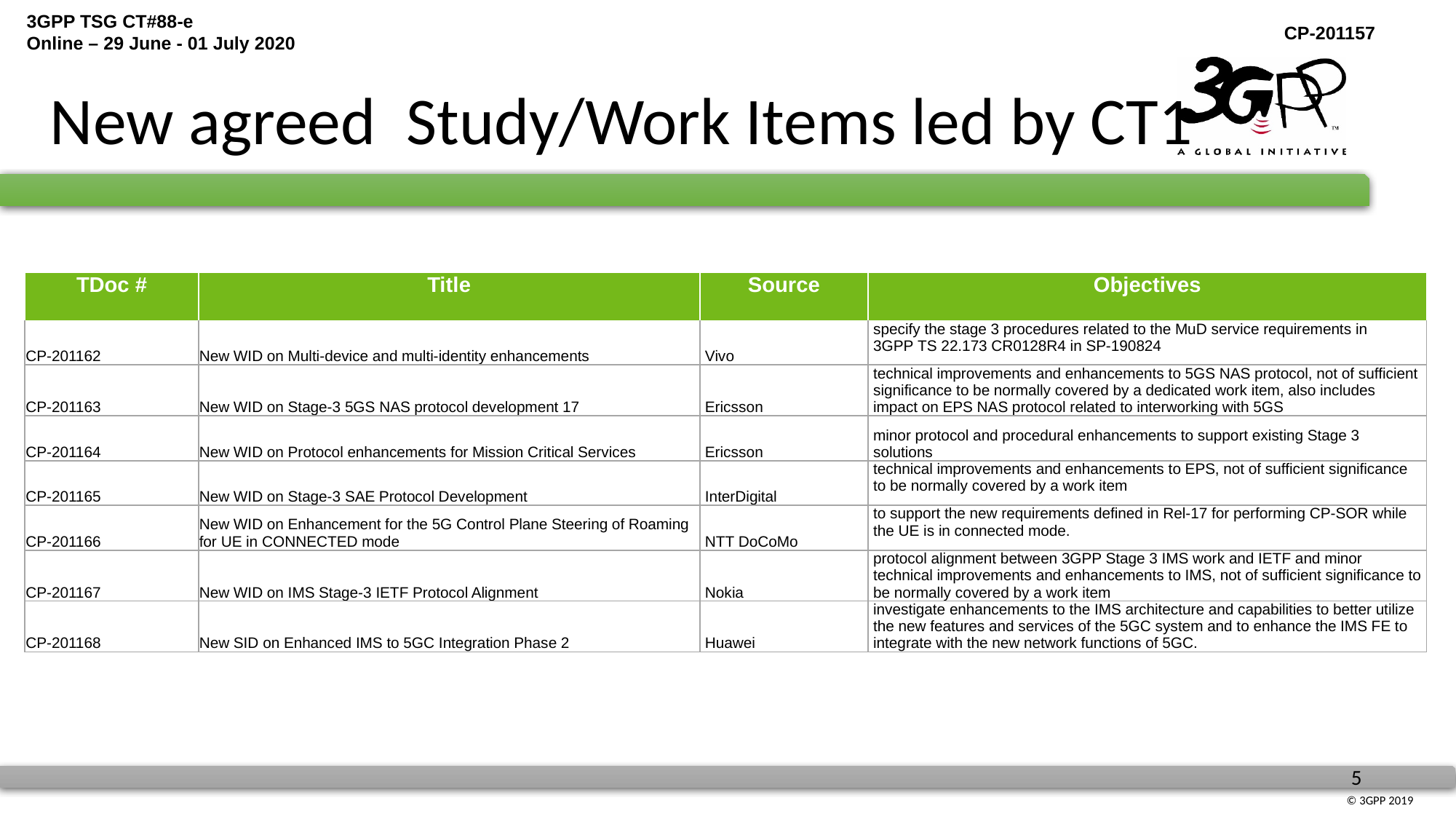

# New agreed  Study/Work Items led by CT1
| TDoc # | Title | Source | Objectives |
| --- | --- | --- | --- |
| CP-201162 | New WID on Multi-device and multi-identity enhancements | Vivo | specify the stage 3 procedures related to the MuD service requirements in 3GPP TS 22.173 CR0128R4 in SP‑190824 |
| CP-201163 | New WID on Stage-3 5GS NAS protocol development 17 | Ericsson | technical improvements and enhancements to 5GS NAS protocol, not of sufficient significance to be normally covered by a dedicated work item, also includes impact on EPS NAS protocol related to interworking with 5GS |
| CP-201164 | New WID on Protocol enhancements for Mission Critical Services | Ericsson | minor protocol and procedural enhancements to support existing Stage 3 solutions |
| CP-201165 | New WID on Stage-3 SAE Protocol Development | InterDigital | technical improvements and enhancements to EPS, not of sufficient significance to be normally covered by a work item |
| CP-201166 | New WID on Enhancement for the 5G Control Plane Steering of Roaming for UE in CONNECTED mode | NTT DoCoMo | to support the new requirements defined in Rel-17 for performing CP-SOR while the UE is in connected mode. |
| CP-201167 | New WID on IMS Stage-3 IETF Protocol Alignment | Nokia | protocol alignment between 3GPP Stage 3 IMS work and IETF and minor technical improvements and enhancements to IMS, not of sufficient significance to be normally covered by a work item |
| CP-201168 | New SID on Enhanced IMS to 5GC Integration Phase 2 | Huawei | investigate enhancements to the IMS architecture and capabilities to better utilize the new features and services of the 5GC system and to enhance the IMS FE to integrate with the new network functions of 5GC. |